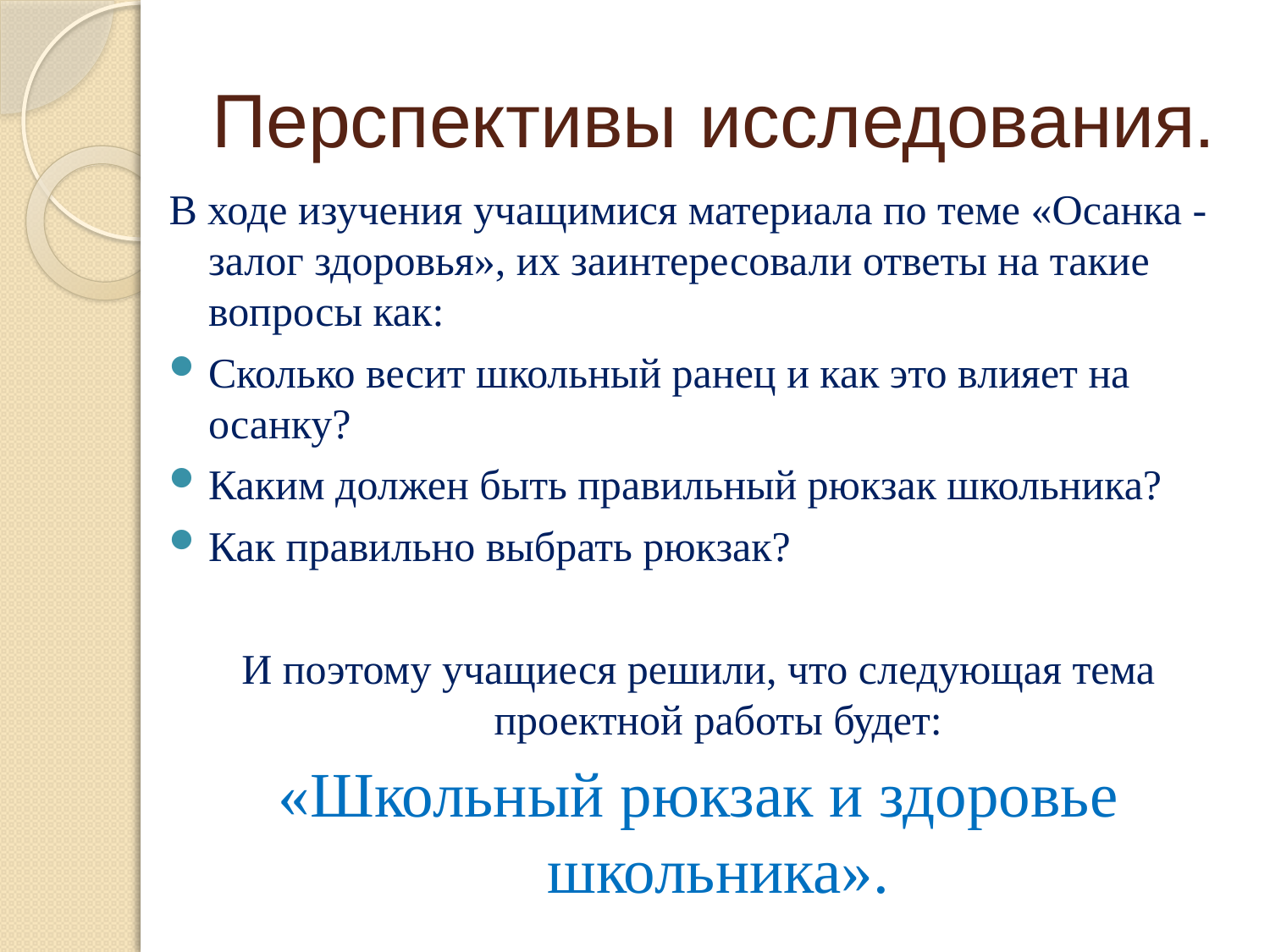

# Перспективы исследования.
В ходе изучения учащимися материала по теме «Осанка - залог здоровья», их заинтересовали ответы на такие вопросы как:
Сколько весит школьный ранец и как это влияет на осанку?
Каким должен быть правильный рюкзак школьника?
Как правильно выбрать рюкзак?

И поэтому учащиеся решили, что следующая тема проектной работы будет:
«Школьный рюкзак и здоровье школьника».